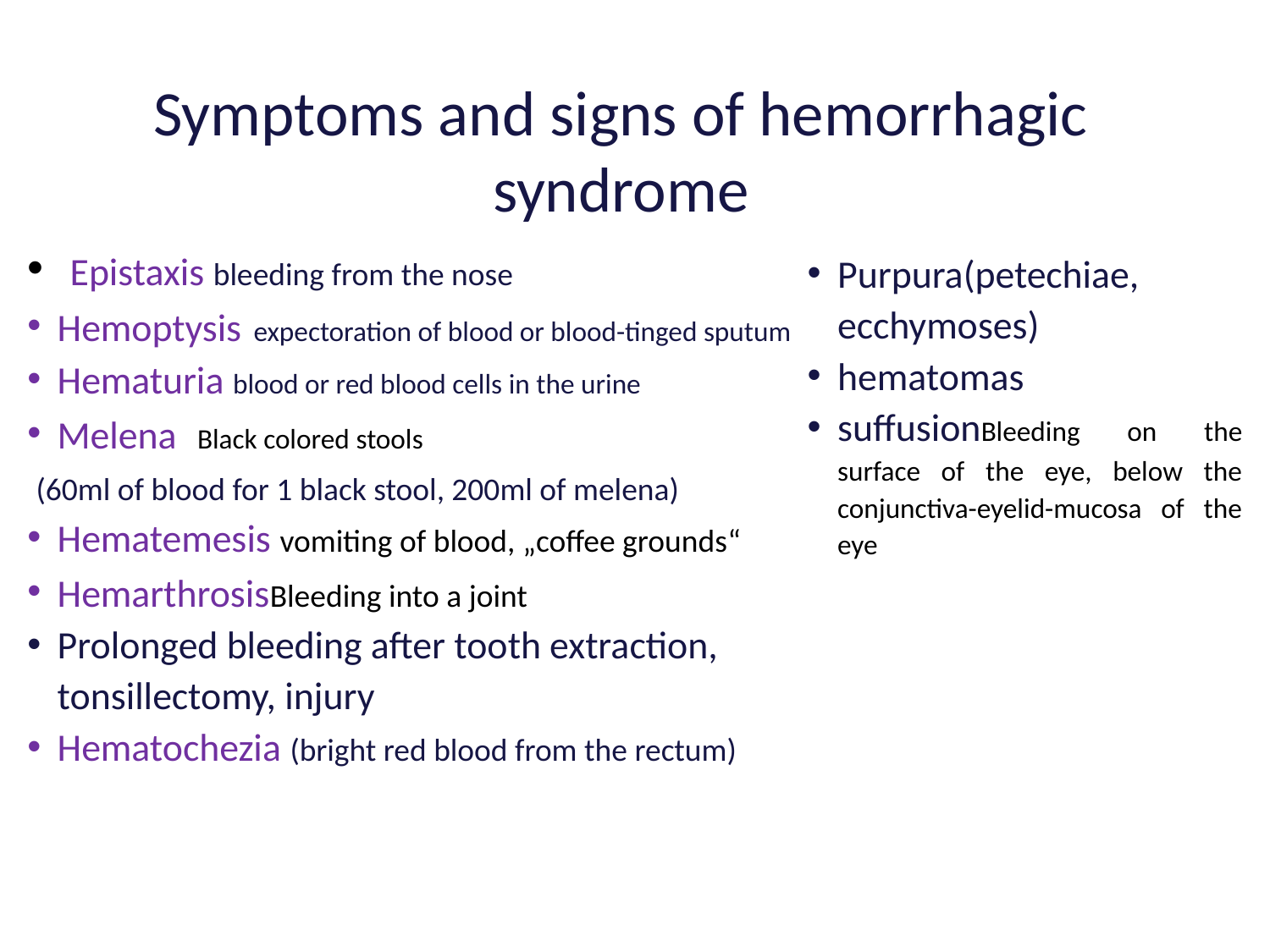

# Symptoms and signs of hemorrhagic syndrome

 Epistaxis bleeding from the nose
Hemoptysis expectoration of blood or blood-tinged sputum
Hematuria blood or red blood cells in the urine
Melena  Black colored stools
 (60ml of blood for 1 black stool, 200ml of melena)
Hematemesis vomiting of blood, „coffee grounds“
HemarthrosisBleeding into a joint
Prolonged bleeding after tooth extraction, tonsillectomy, injury
Hematochezia (bright red blood from the rectum)

Purpura(petechiae, ecchymoses)
hematomas
suffusionBleeding on the surface of the eye, below the conjunctiva-eyelid-mucosa of the eye